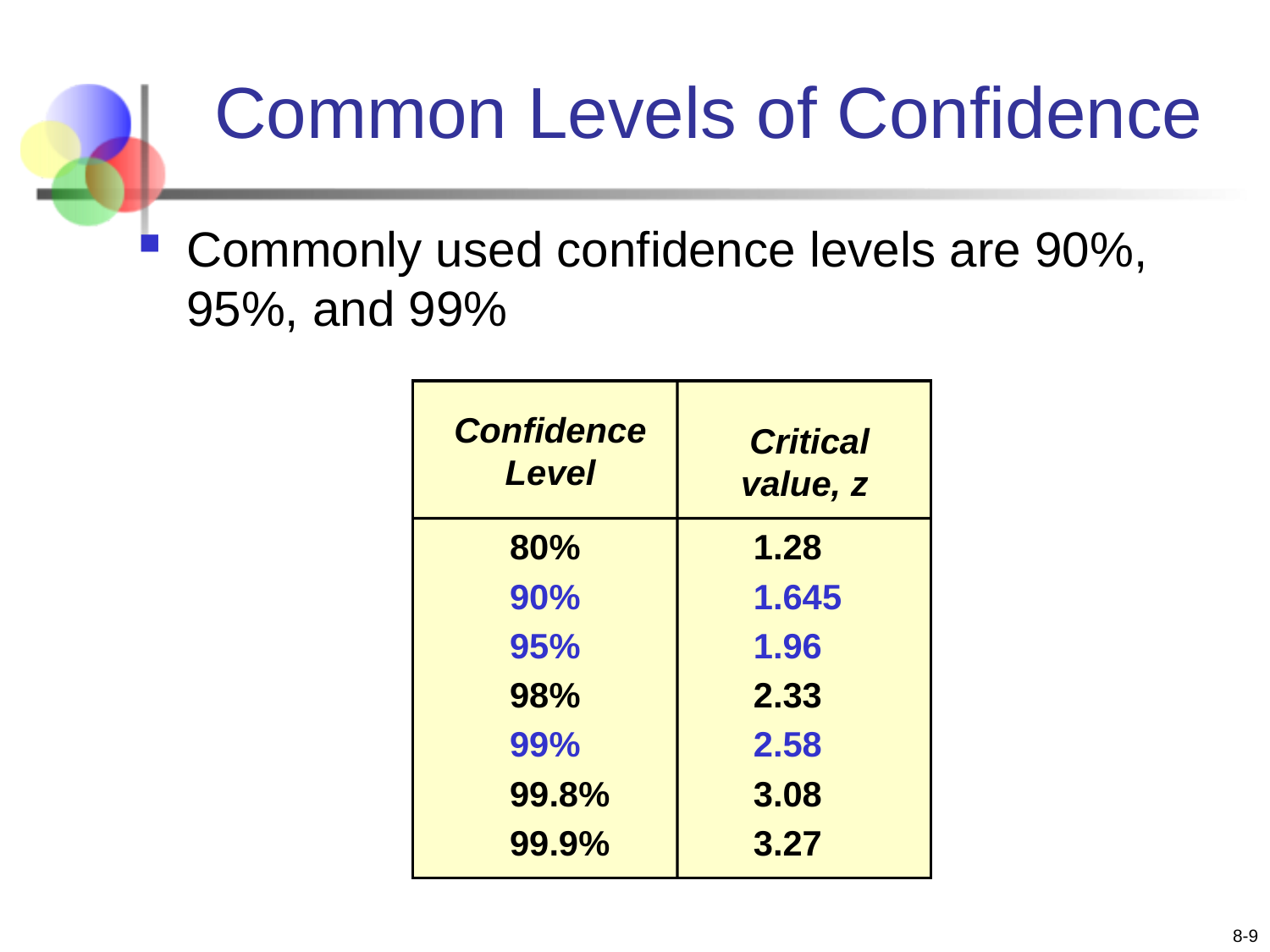

# Common Levels of Confidence
Commonly used confidence levels are 90%, 95%, and 99%

Confidence Level
Critical value, z

80%
90%
95%
98%
99%
99.8%
99.9%
1.28
1.645
1.96
2.33
2.58
3.08
3.27
8-9